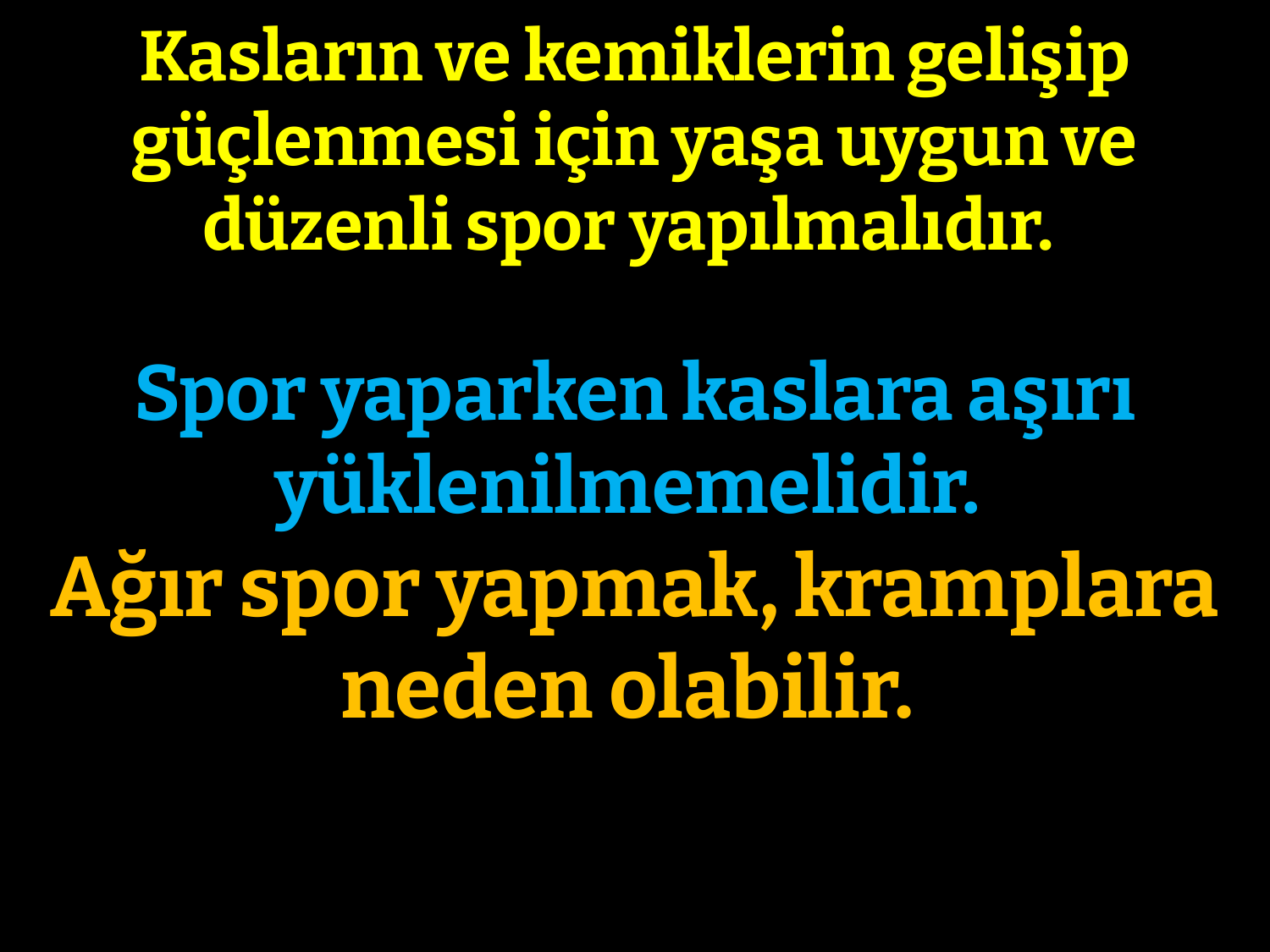

Kasların ve kemiklerin gelişip güçlenmesi için yaşa uygun ve düzenli spor yapılmalıdır.
#
Spor yaparken kaslara aşırı yüklenilmemelidir.
Ağır spor yapmak, kramplara neden olabilir.